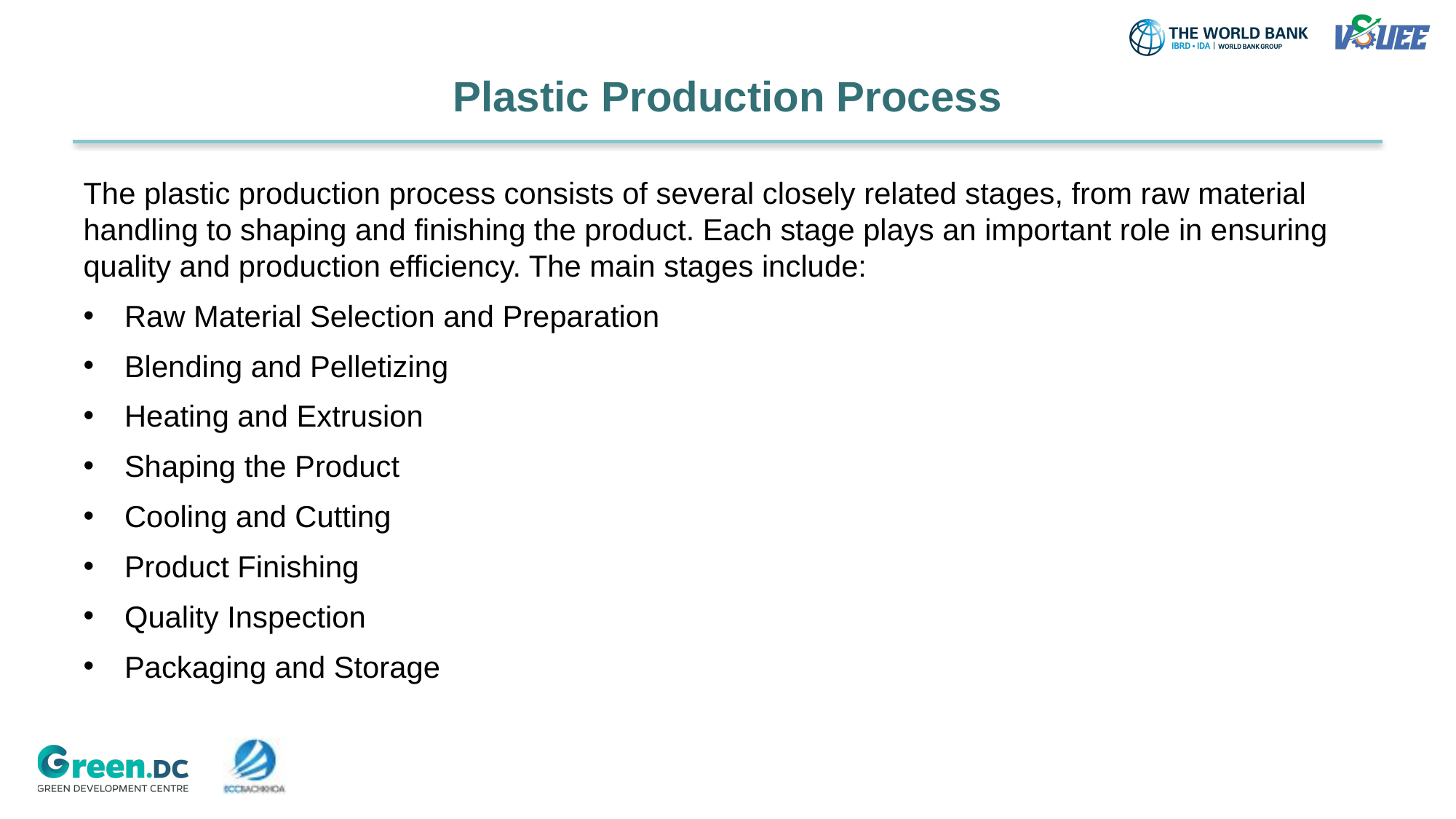

# Plastic Production Process
The plastic production process consists of several closely related stages, from raw material handling to shaping and finishing the product. Each stage plays an important role in ensuring quality and production efficiency. The main stages include:
Raw Material Selection and Preparation
Blending and Pelletizing
Heating and Extrusion
Shaping the Product
Cooling and Cutting
Product Finishing
Quality Inspection
Packaging and Storage